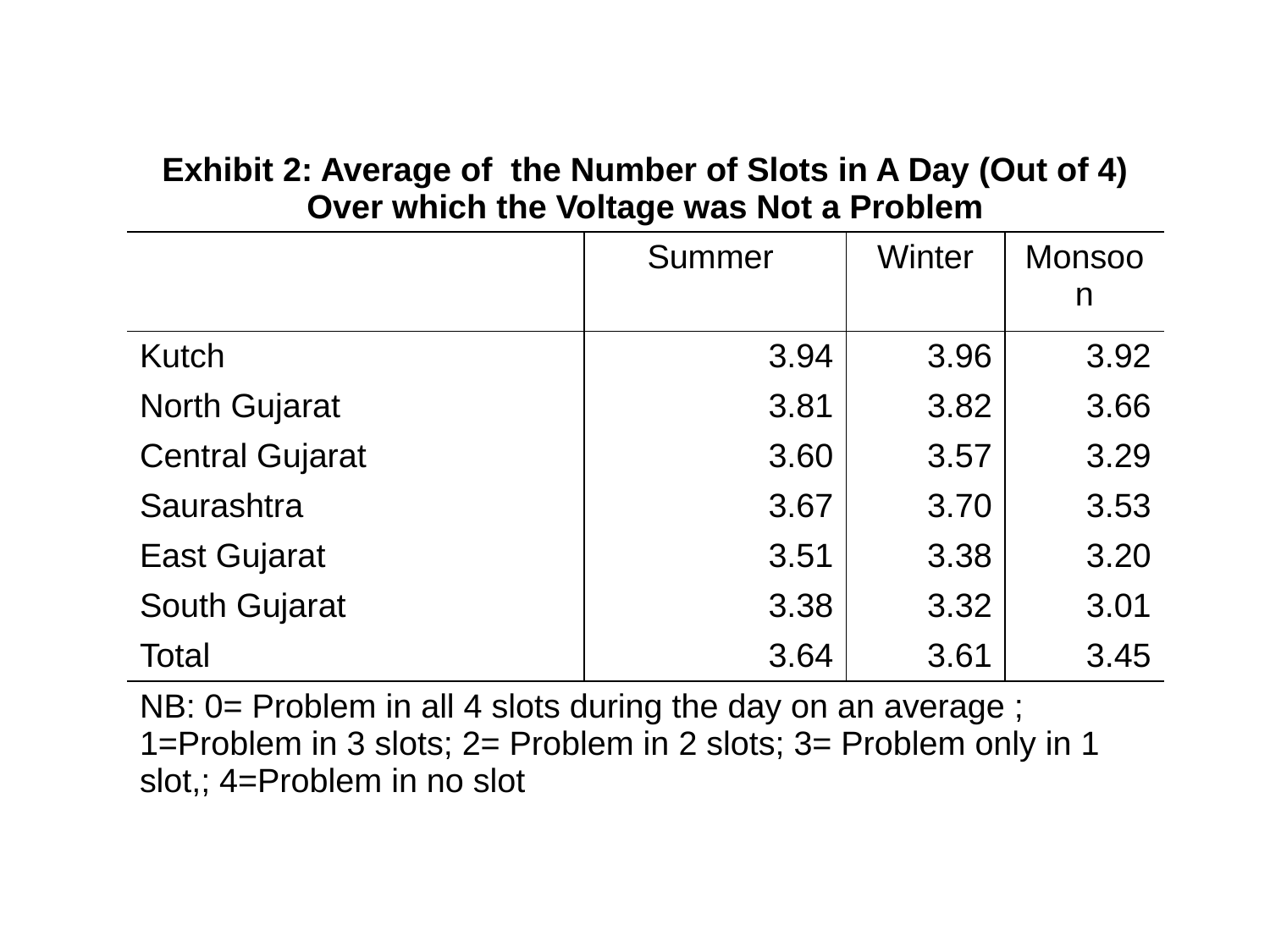

| Exhibit 2: Average of the Number of Slots in A Day (Out of 4) Over which the Voltage was Not a Problem |  |  |  |
| --- | --- | --- | --- |
|  | Summer | Winter | Monsoon |
| Kutch | 3.94 | 3.96 | 3.92 |
| North Gujarat | 3.81 | 3.82 | 3.66 |
| Central Gujarat | 3.60 | 3.57 | 3.29 |
| Saurashtra | 3.67 | 3.70 | 3.53 |
| East Gujarat | 3.51 | 3.38 | 3.20 |
| South Gujarat | 3.38 | 3.32 | 3.01 |
| Total | 3.64 | 3.61 | 3.45 |
| NB: 0= Problem in all 4 slots during the day on an average ; 1=Problem in 3 slots; 2= Problem in 2 slots; 3= Problem only in 1 slot,; 4=Problem in no slot |  |  |  |